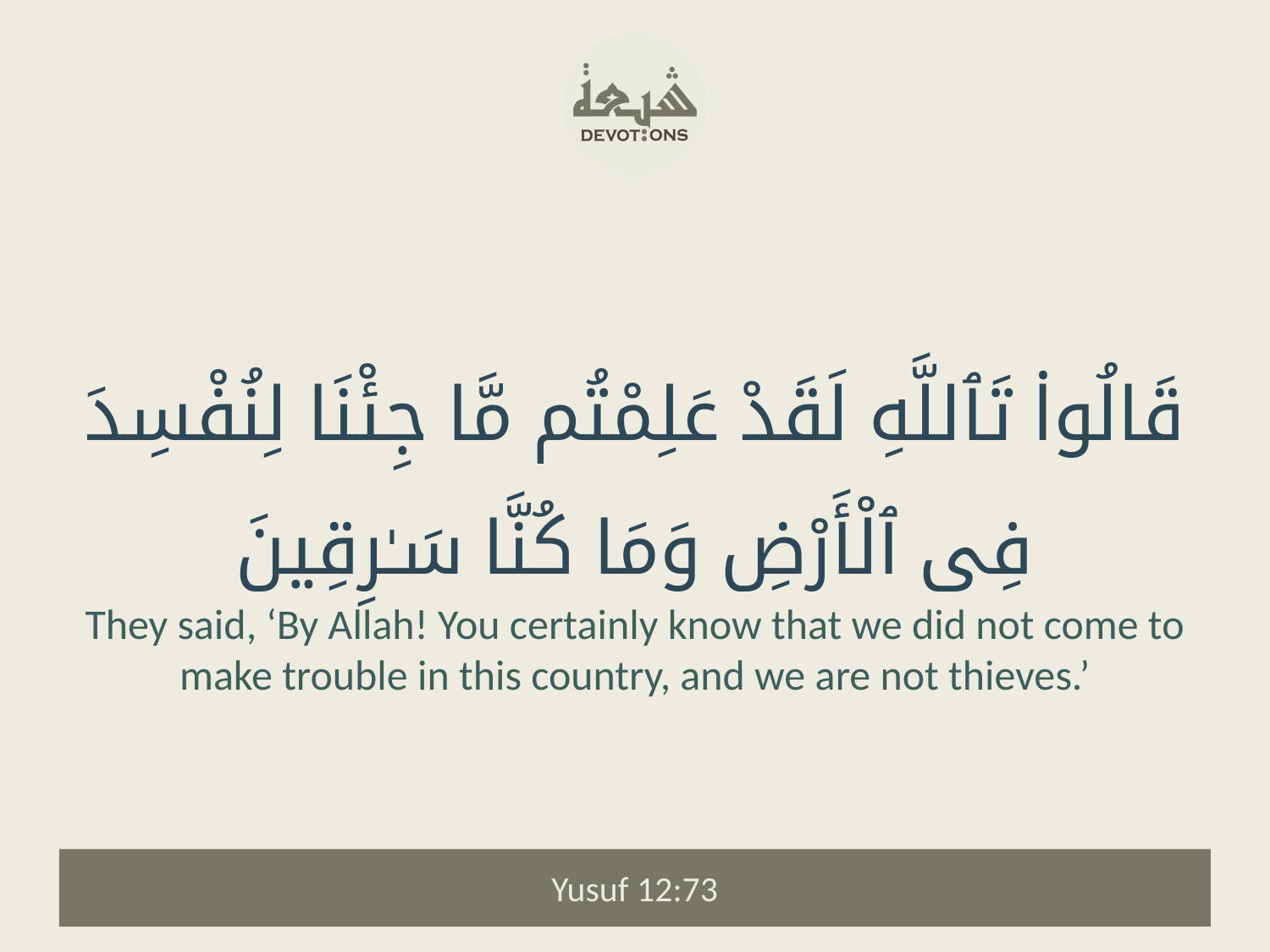

قَالُوا۟ تَٱللَّهِ لَقَدْ عَلِمْتُم مَّا جِئْنَا لِنُفْسِدَ فِى ٱلْأَرْضِ وَمَا كُنَّا سَـٰرِقِينَ
They said, ‘By Allah! You certainly know that we did not come to make trouble in this country, and we are not thieves.’
Yusuf 12:73